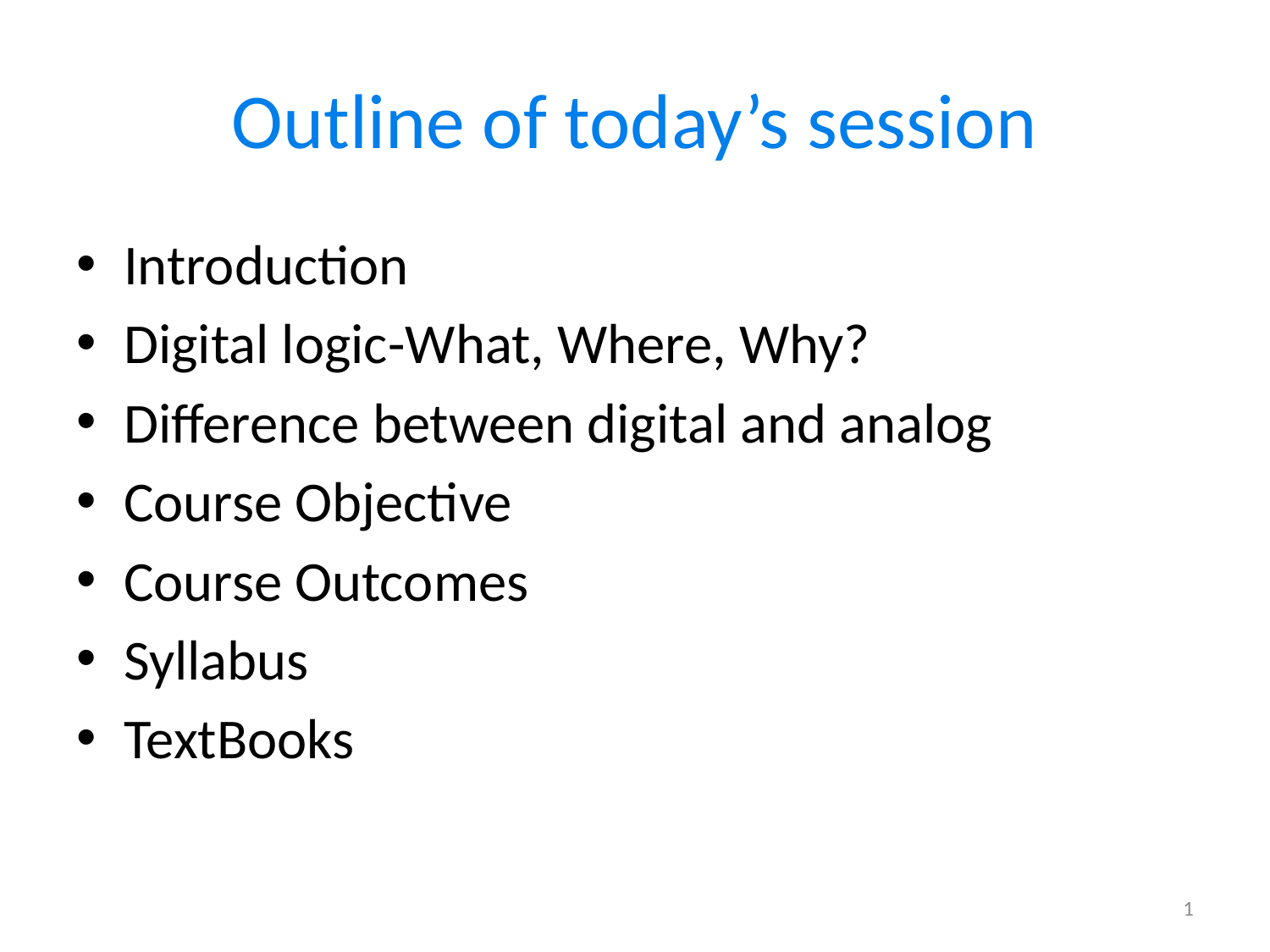

# Outline of today’s session
Introduction
Digital logic-What, Where, Why?
Difference between digital and analog
Course Objective
Course Outcomes
Syllabus
TextBooks

1